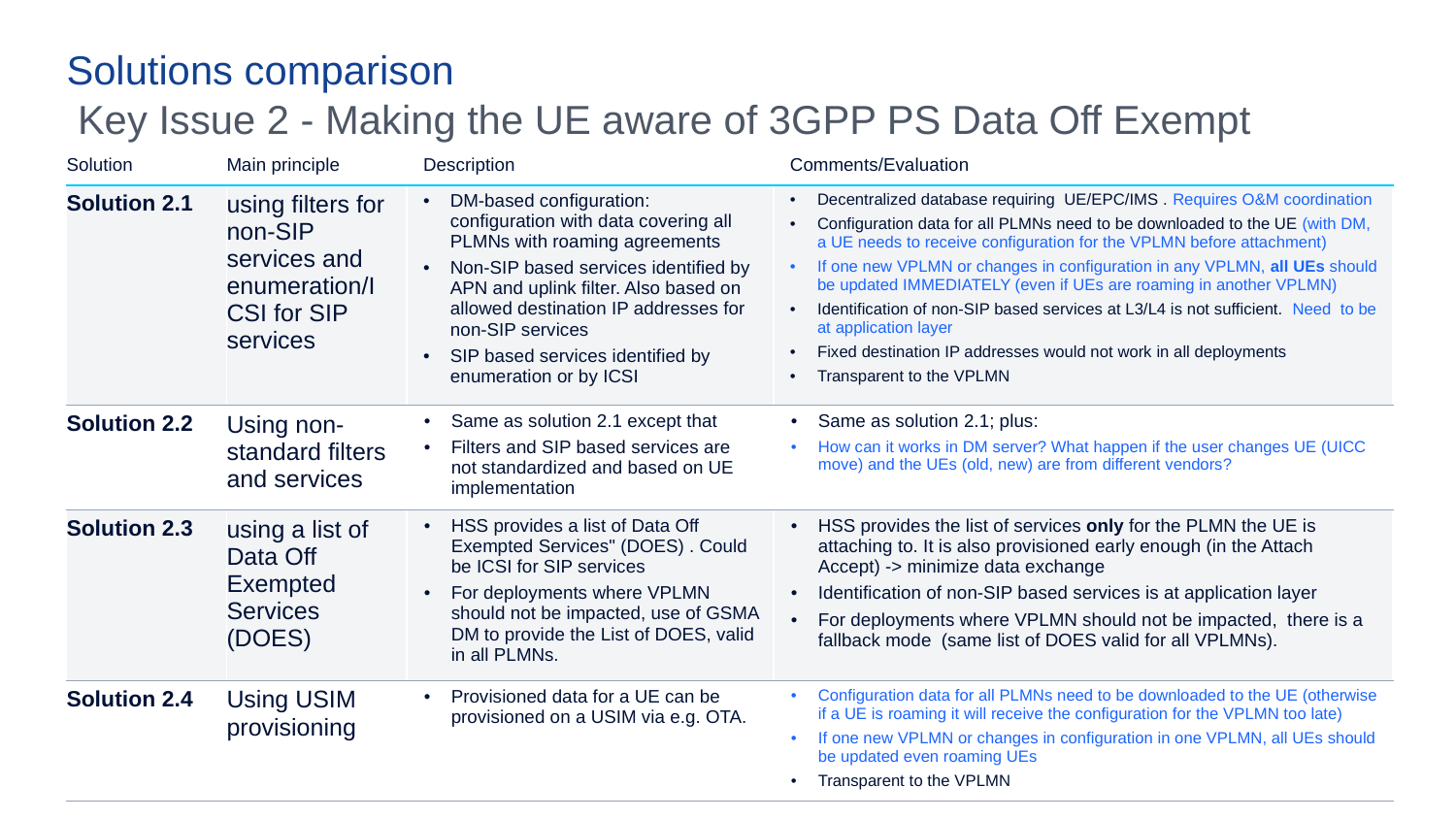

Solutions comparison
 Key Issue 2 - Making the UE aware of 3GPP PS Data Off Exempt Services

| Solution | Main principle | Description | Comments/Evaluation |
| --- | --- | --- | --- |
| Solution 2.1 | using filters for non-SIP services and enumeration/ICSI for SIP services | DM-based configuration: configuration with data covering all PLMNs with roaming agreements Non-SIP based services identified by APN and uplink filter. Also based on allowed destination IP addresses for non-SIP services SIP based services identified by enumeration or by ICSI | Decentralized database requiring UE/EPC/IMS . Requires O&M coordination Configuration data for all PLMNs need to be downloaded to the UE (with DM, a UE needs to receive configuration for the VPLMN before attachment) If one new VPLMN or changes in configuration in any VPLMN, all UEs should be updated IMMEDIATELY (even if UEs are roaming in another VPLMN) Identification of non-SIP based services at L3/L4 is not sufficient. Need to be at application layer Fixed destination IP addresses would not work in all deployments Transparent to the VPLMN |
| Solution 2.2 | Using non-standard filters and services | Same as solution 2.1 except that Filters and SIP based services are not standardized and based on UE implementation | Same as solution 2.1; plus: How can it works in DM server? What happen if the user changes UE (UICC move) and the UEs (old, new) are from different vendors? |
| Solution 2.3 | using a list of Data Off Exempted Services (DOES) | HSS provides a list of Data Off Exempted Services" (DOES) . Could be ICSI for SIP services For deployments where VPLMN should not be impacted, use of GSMA DM to provide the List of DOES, valid in all PLMNs. | HSS provides the list of services only for the PLMN the UE is attaching to. It is also provisioned early enough (in the Attach Accept) -> minimize data exchange Identification of non-SIP based services is at application layer For deployments where VPLMN should not be impacted, there is a fallback mode (same list of DOES valid for all VPLMNs). |
| Solution 2.4 | Using USIM provisioning | Provisioned data for a UE can be provisioned on a USIM via e.g. OTA. | Configuration data for all PLMNs need to be downloaded to the UE (otherwise if a UE is roaming it will receive the configuration for the VPLMN too late) If one new VPLMN or changes in configuration in one VPLMN, all UEs should be updated even roaming UEs Transparent to the VPLMN |
Urgent attention required
Proceeding to plan

Publicl - Data Off solutions comparison and evaluation